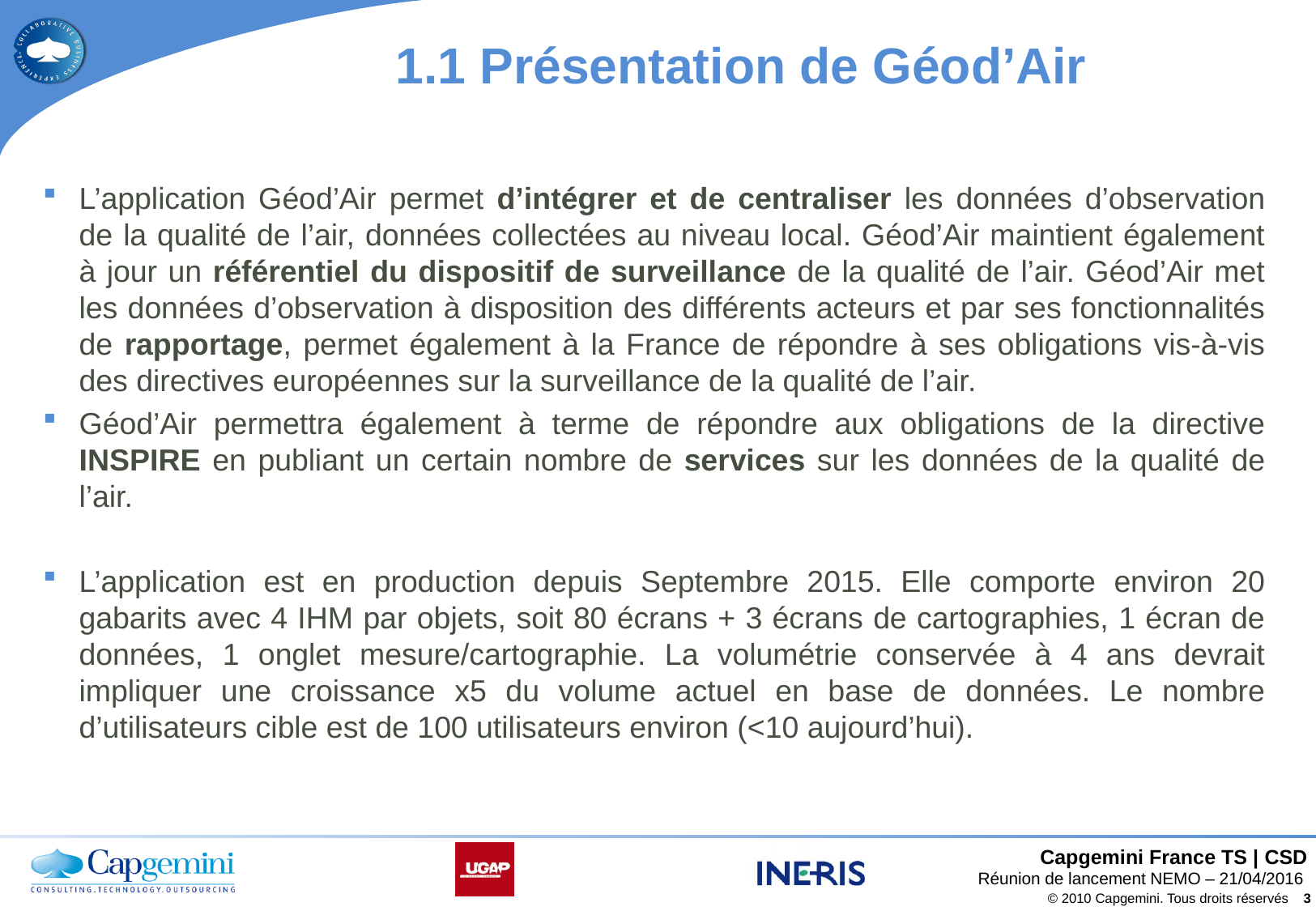

# 1.1 Présentation de Géod’Air
L’application Géod’Air permet d’intégrer et de centraliser les données d’observation de la qualité de l’air, données collectées au niveau local. Géod’Air maintient également à jour un référentiel du dispositif de surveillance de la qualité de l’air. Géod’Air met les données d’observation à disposition des différents acteurs et par ses fonctionnalités de rapportage, permet également à la France de répondre à ses obligations vis-à-vis des directives européennes sur la surveillance de la qualité de l’air.
Géod’Air permettra également à terme de répondre aux obligations de la directive INSPIRE en publiant un certain nombre de services sur les données de la qualité de l’air.

L’application est en production depuis Septembre 2015. Elle comporte environ 20 gabarits avec 4 IHM par objets, soit 80 écrans + 3 écrans de cartographies, 1 écran de données, 1 onglet mesure/cartographie. La volumétrie conservée à 4 ans devrait impliquer une croissance x5 du volume actuel en base de données. Le nombre d’utilisateurs cible est de 100 utilisateurs environ (<10 aujourd’hui).
Réunion de lancement NEMO – 21/04/2016
© 2010 Capgemini. Tous droits réservés
3